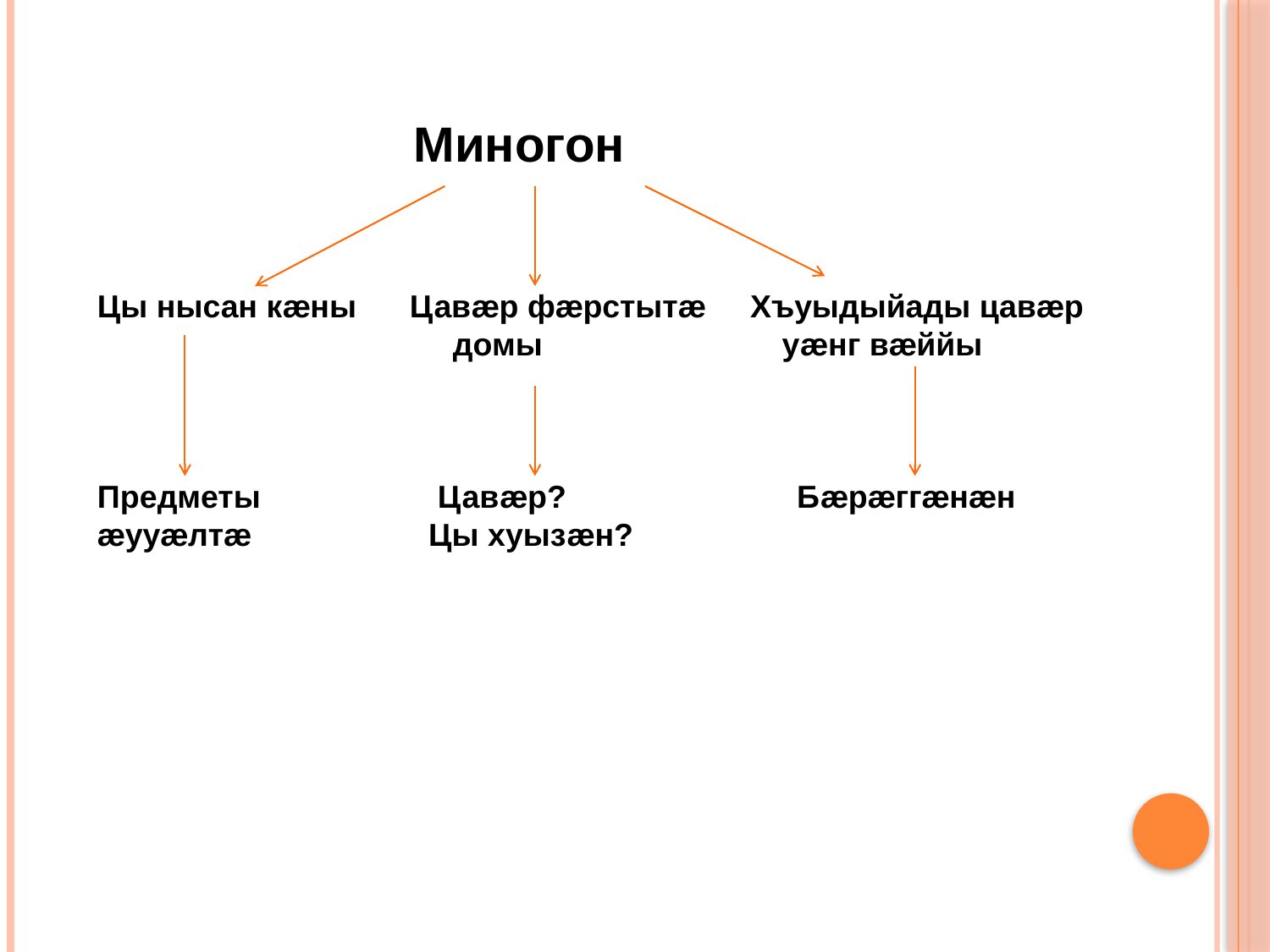

Миногон

Цы нысан кæны      Цавæр фæрстытæ     Хъуыдыйады цавæр
                                        домы                           уæнг вæййы

Предметы                    Цавæр?                          Бæрæггæнæн
æууæлтæ                    Цы хуызæн?